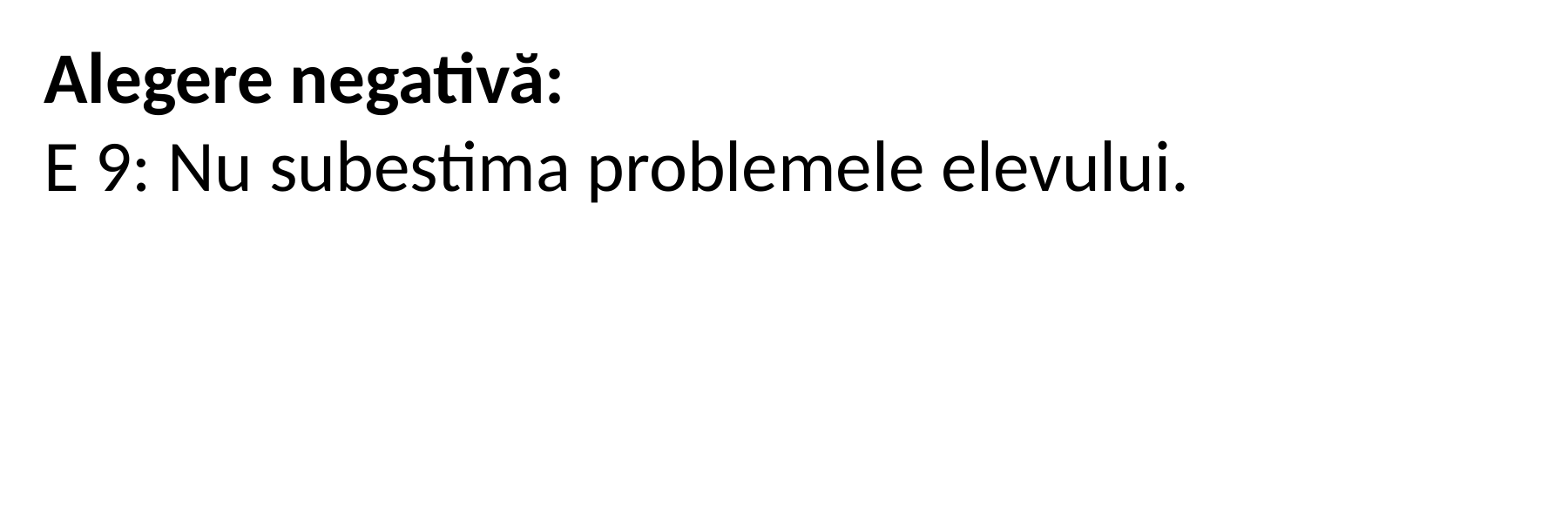

Alegere negativă:
E 9: Nu subestima problemele elevului.